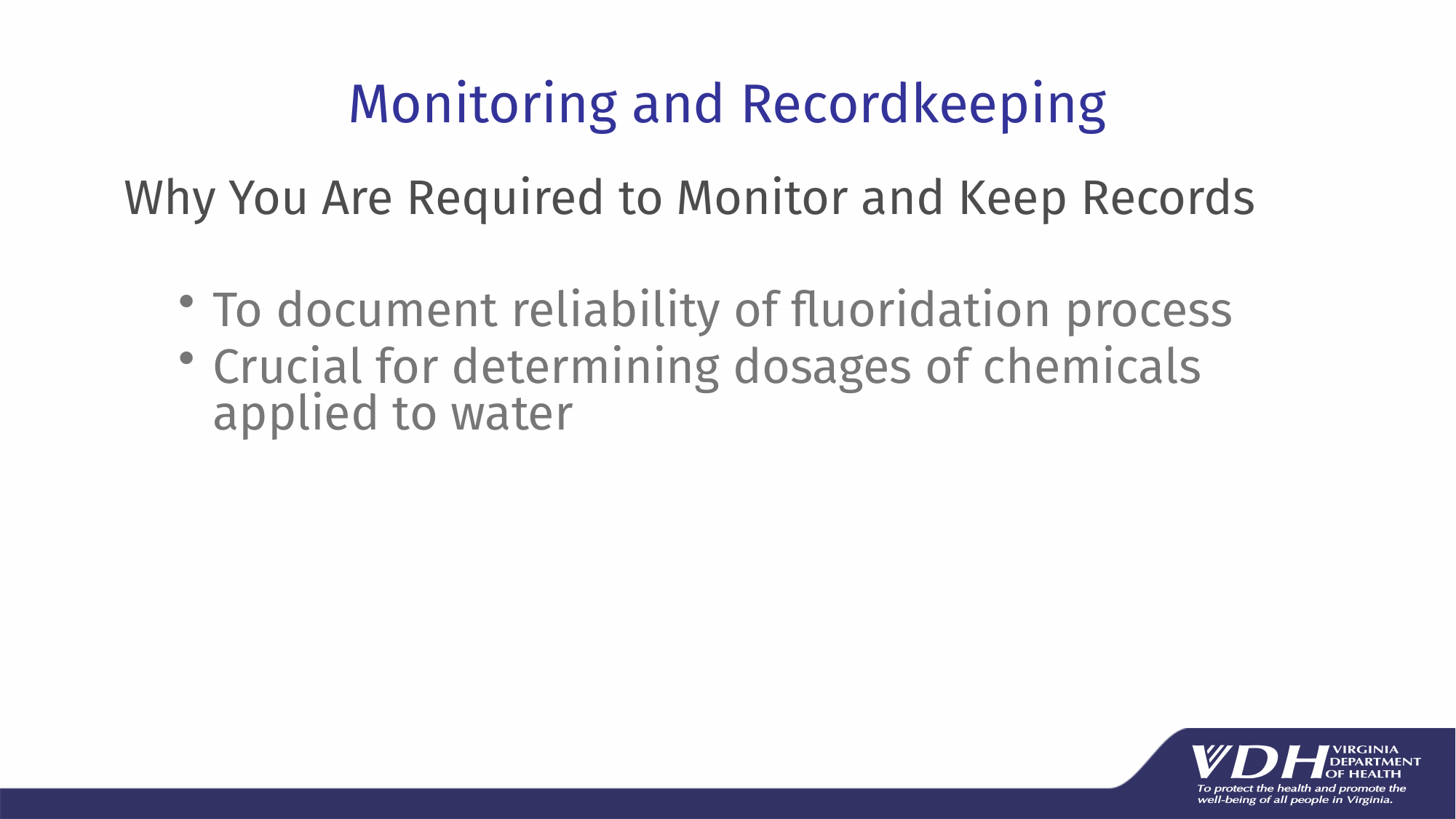

# Monitoring and Recordkeeping
Why You Are Required to Monitor and Keep Records

To document reliability of fluoridation process
Crucial for determining dosages of chemicals applied to water

44